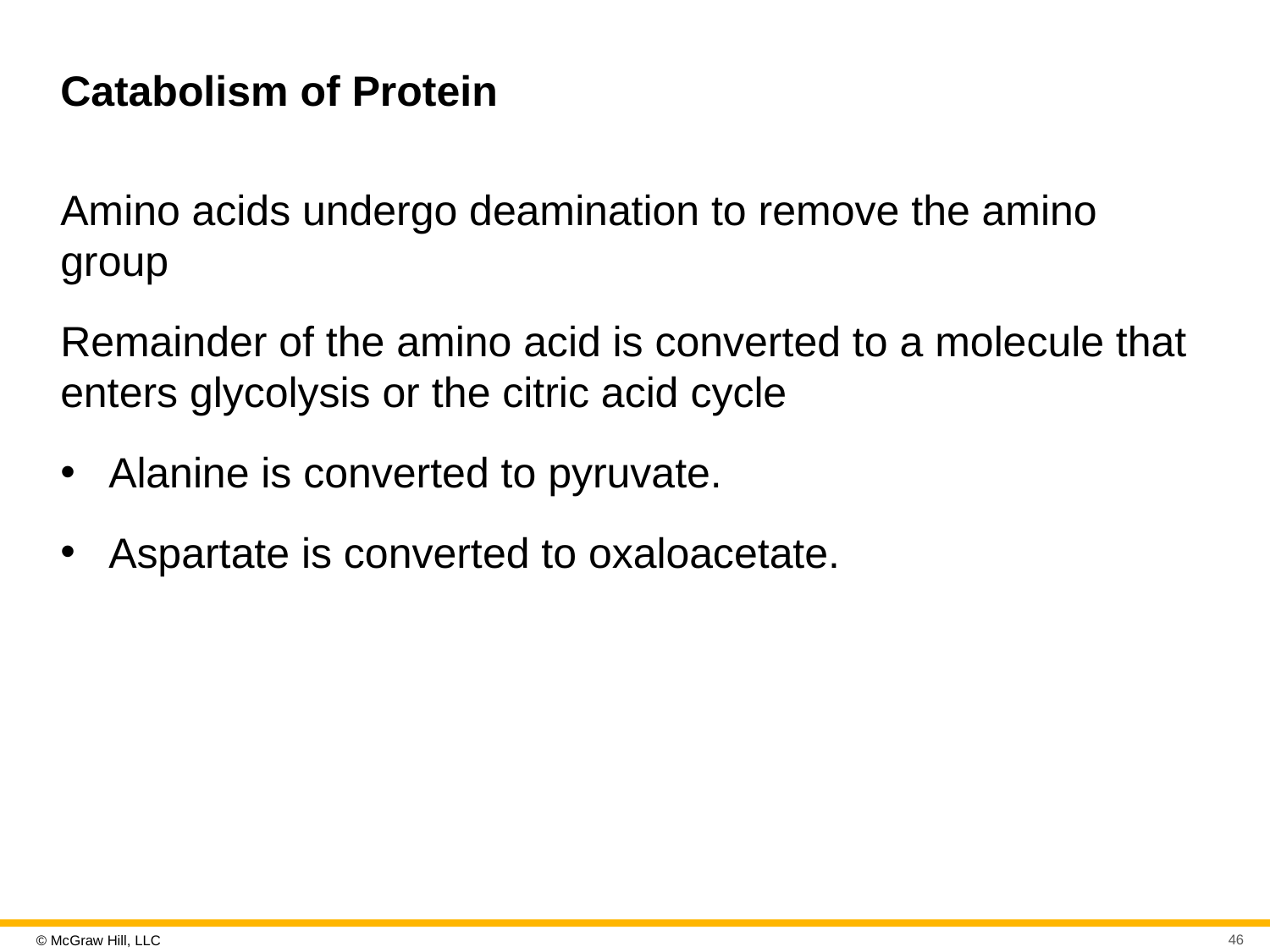

# Catabolism of Protein
Amino acids undergo deamination to remove the amino group
Remainder of the amino acid is converted to a molecule that enters glycolysis or the citric acid cycle
Alanine is converted to pyruvate.
Aspartate is converted to oxaloacetate.
46